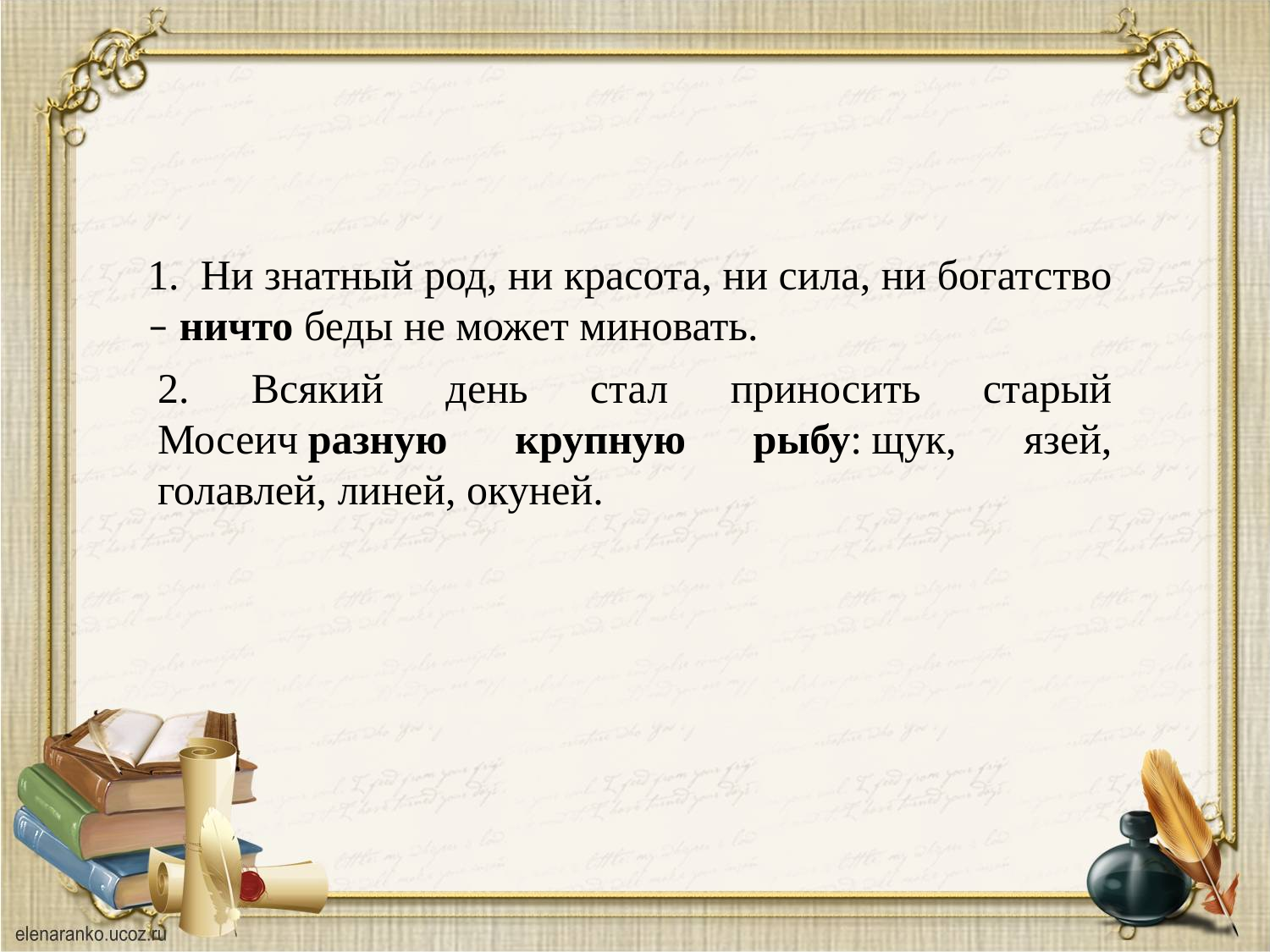

1.  Ни знатный род, ни красота, ни сила, ни богатство – ничто беды не может миновать.
2. Всякий день стал приносить старый Мосеич разную крупную рыбу: щук, язей, голавлей, линей, окуней.